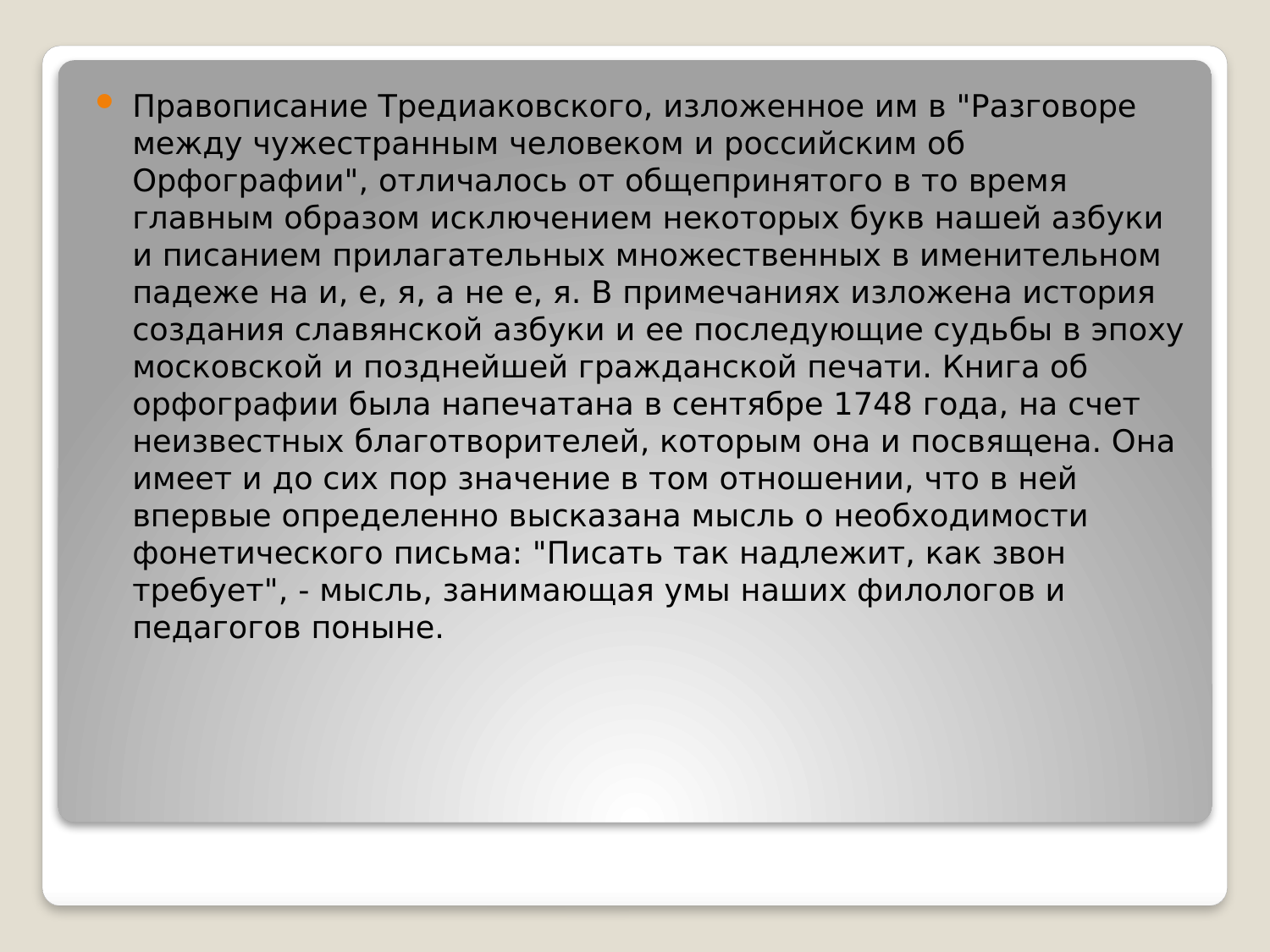

Правописание Тредиаковского, изложенное им в "Разговоре между чужестранным человеком и российским об Орфографии", отличалось от общепринятого в то время главным образом исключением некоторых букв нашей азбуки и писанием прилагательных множественных в именительном падеже на и, е, я, а не е, я. В примечаниях изложена история создания славянской азбуки и ее последующие судьбы в эпоху московской и позднейшей гражданской печати. Книга об орфографии была напечатана в сентябре 1748 года, на счет неизвестных благотворителей, которым она и посвящена. Она имеет и до сих пор значение в том отношении, что в ней впервые определенно высказана мысль о необходимости фонетического письма: "Писать так надлежит, как звон требует", - мысль, занимающая умы наших филологов и педагогов поныне.
#